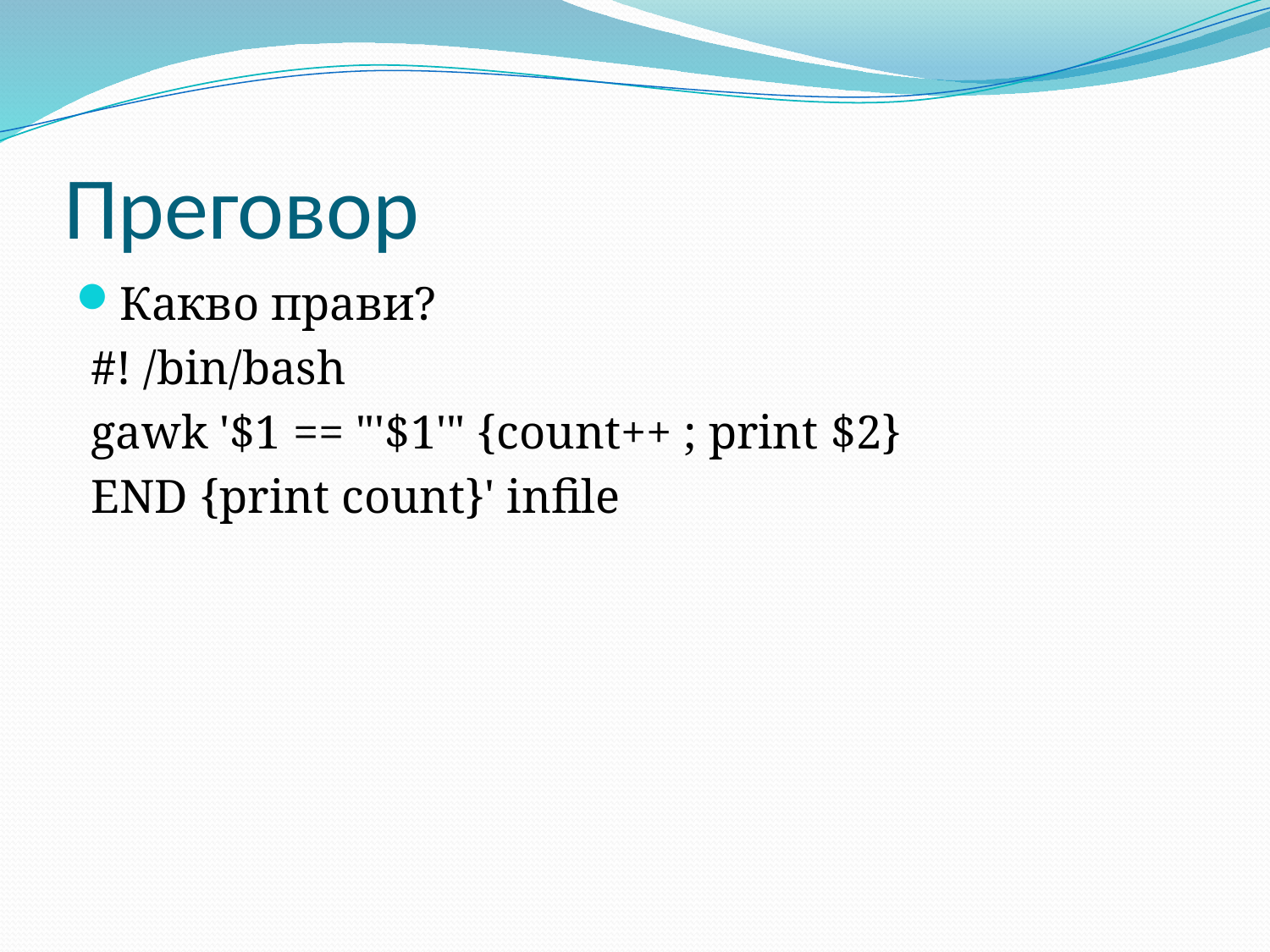

# Преговор
Какво прави?
#! /bin/bash
gawk '$1 == "'$1'" {count++ ; print $2}
END {print count}' infile